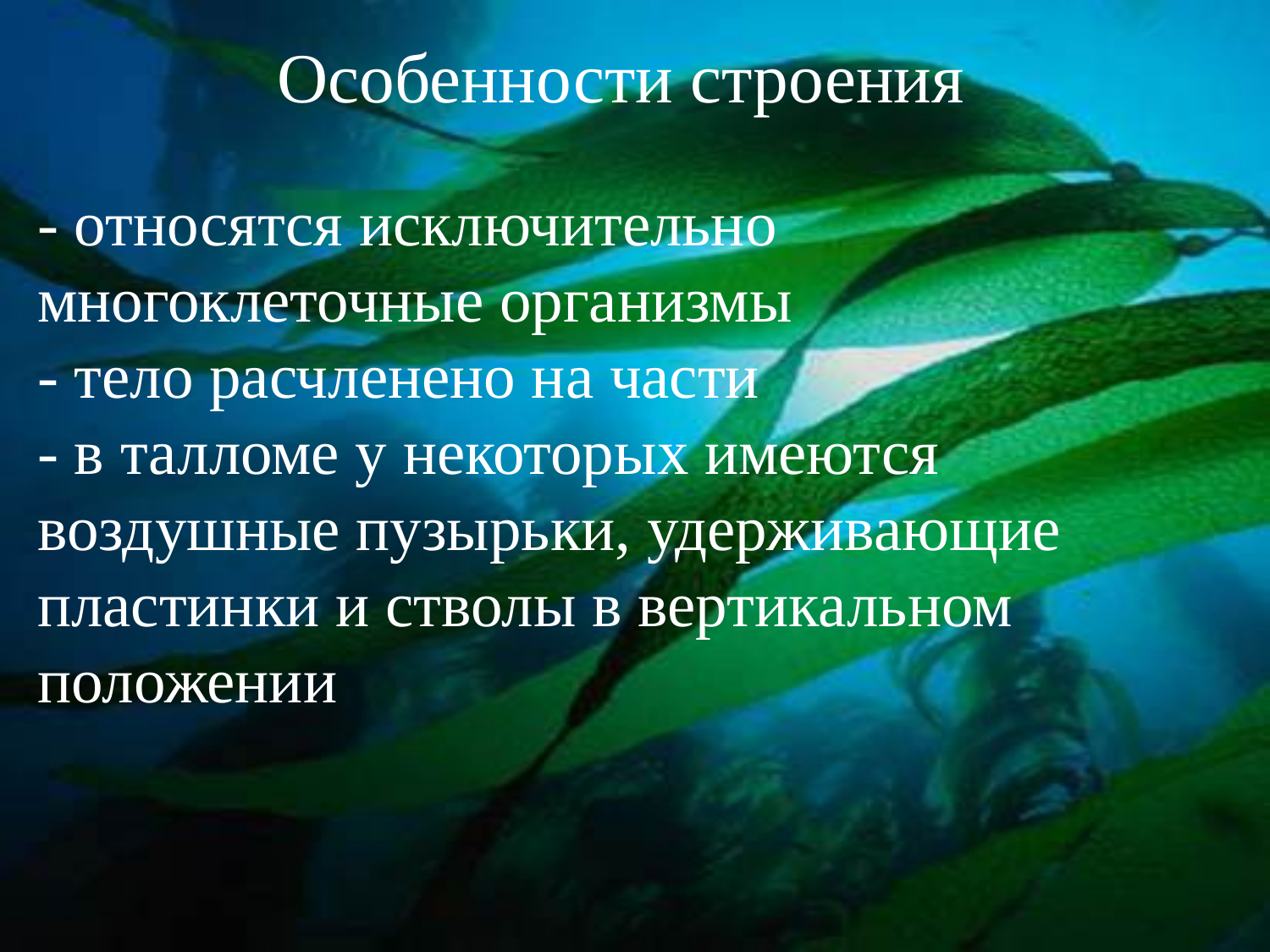

Особенности строения
- относятся исключительно многоклеточные организмы
- тело расчленено на части
- в талломе у некоторых имеются воздушные пузырьки, удерживающие пластинки и стволы в вертикальном положении